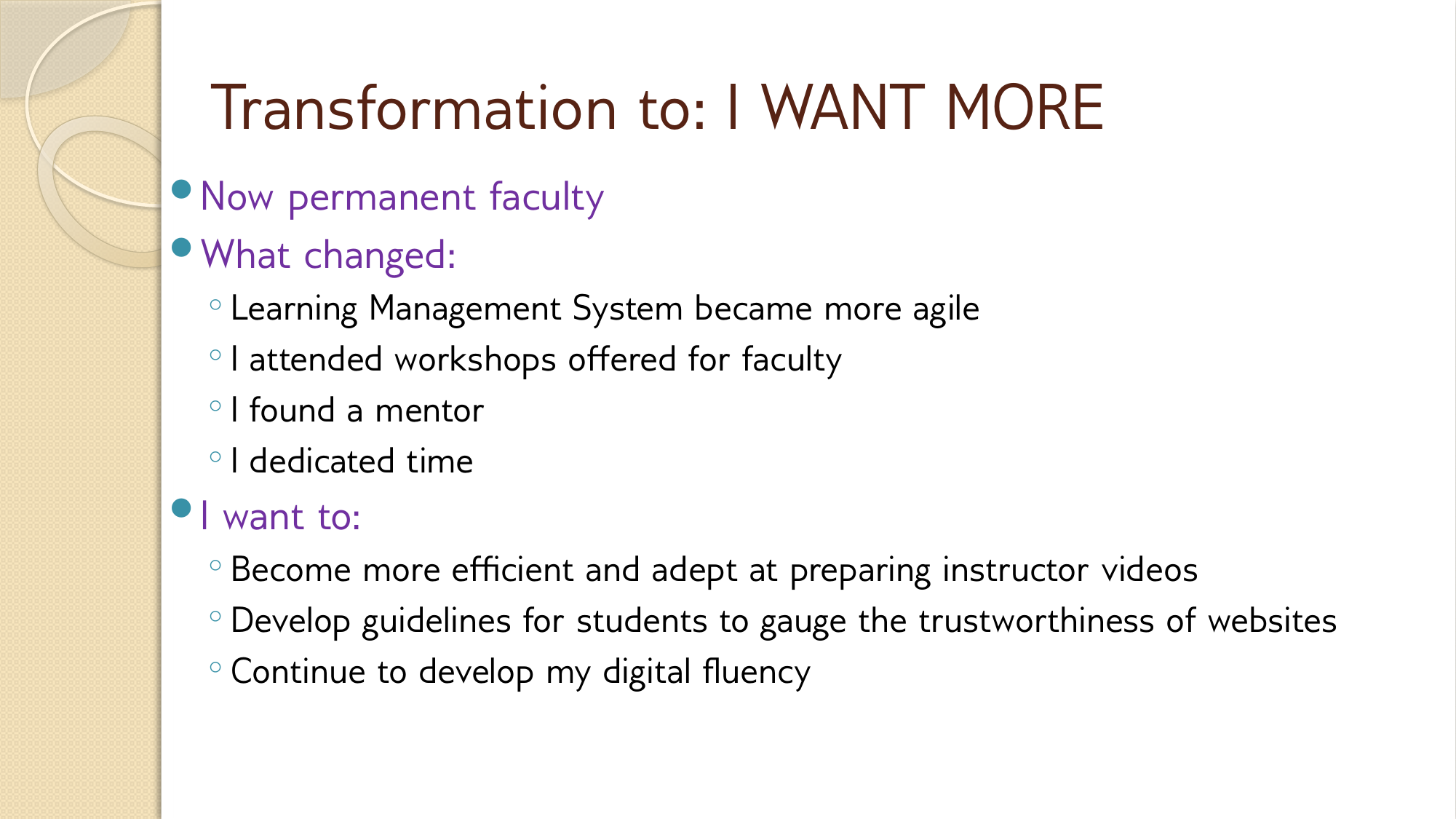

# Transformation to: I WANT MORE
Now permanent faculty
What changed:
Learning Management System became more agile
I attended workshops offered for faculty
I found a mentor
I dedicated time
I want to:
Become more efficient and adept at preparing instructor videos
Develop guidelines for students to gauge the trustworthiness of websites
Continue to develop my digital fluency